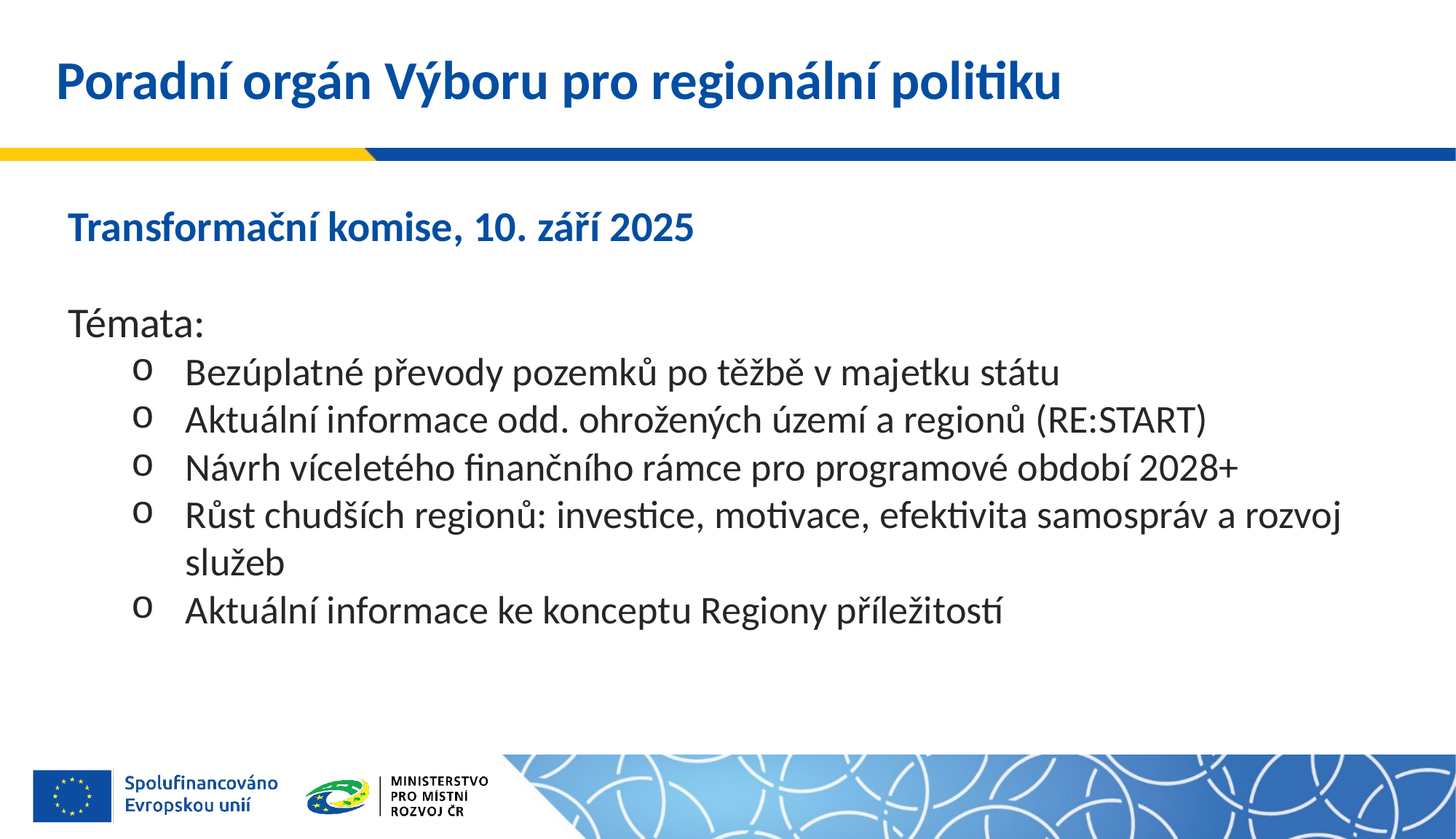

# Poradní orgán Výboru pro regionální politiku
Transformační komise, 10. září 2025

Témata:
Bezúplatné převody pozemků po těžbě v majetku státu
Aktuální informace odd. ohrožených území a regionů (RE:START)
Návrh víceletého finančního rámce pro programové období 2028+
Růst chudších regionů: investice, motivace, efektivita samospráv a rozvoj služeb
Aktuální informace ke konceptu Regiony příležitostí